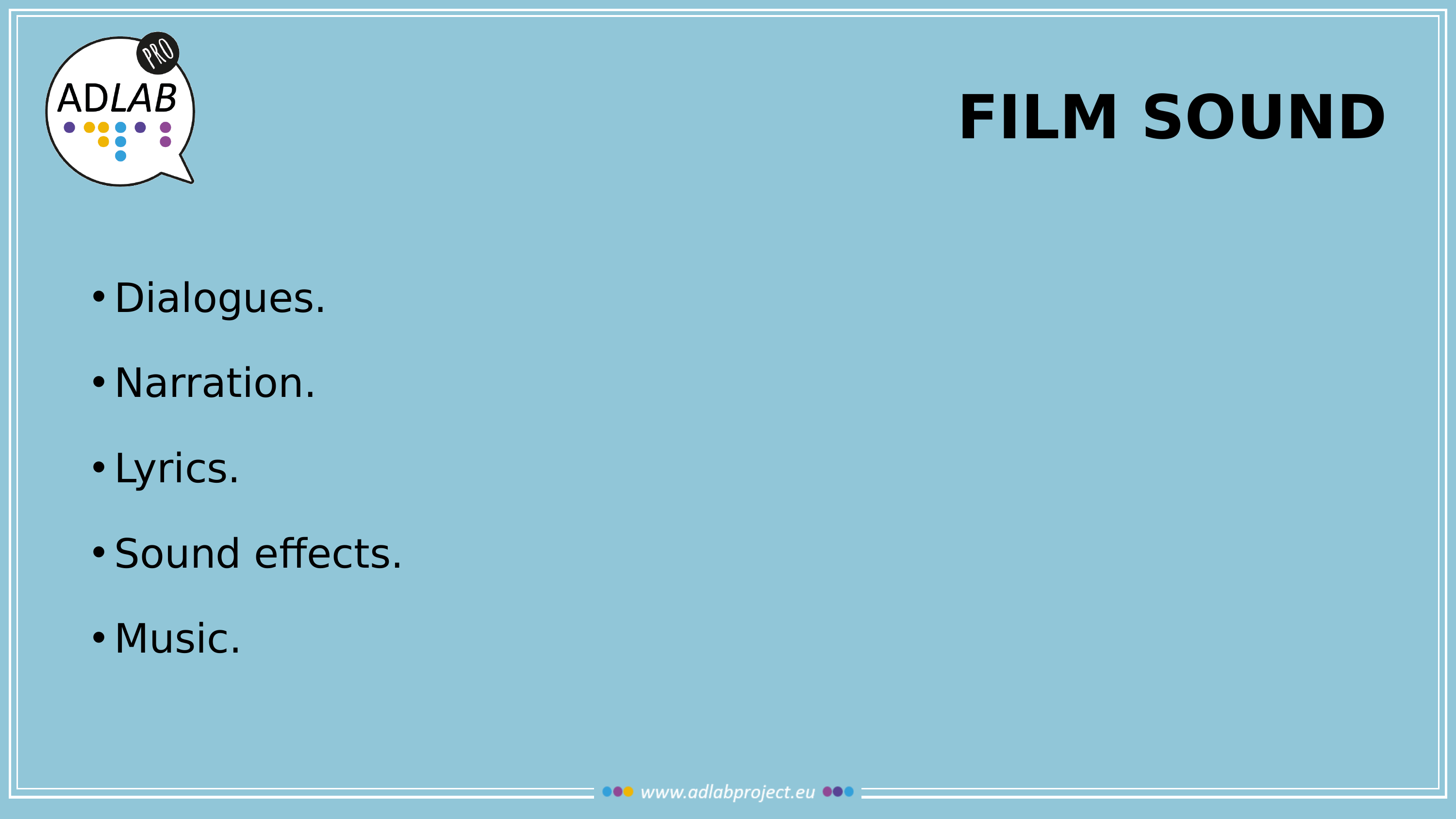

# Film sound
Dialogues.
Narration.
Lyrics.
Sound effects.
Music.